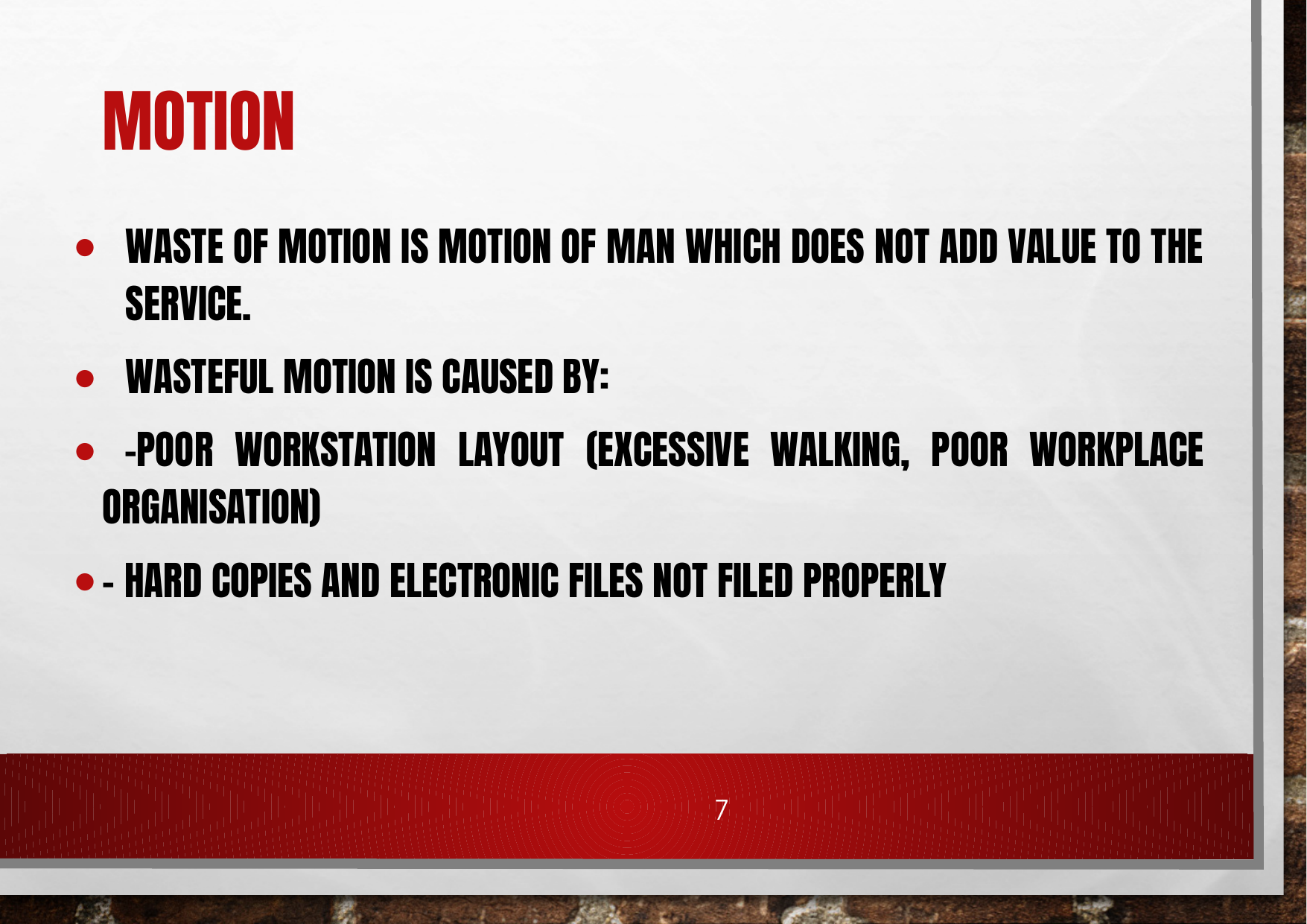

# Motion
Waste of Motion is motion of man which does not add value to the service.
Wasteful Motion is caused by:
 -Poor workstation layout (excessive walking, poor workplace organisation)
- Hard copies and electronic files not filed properly
7